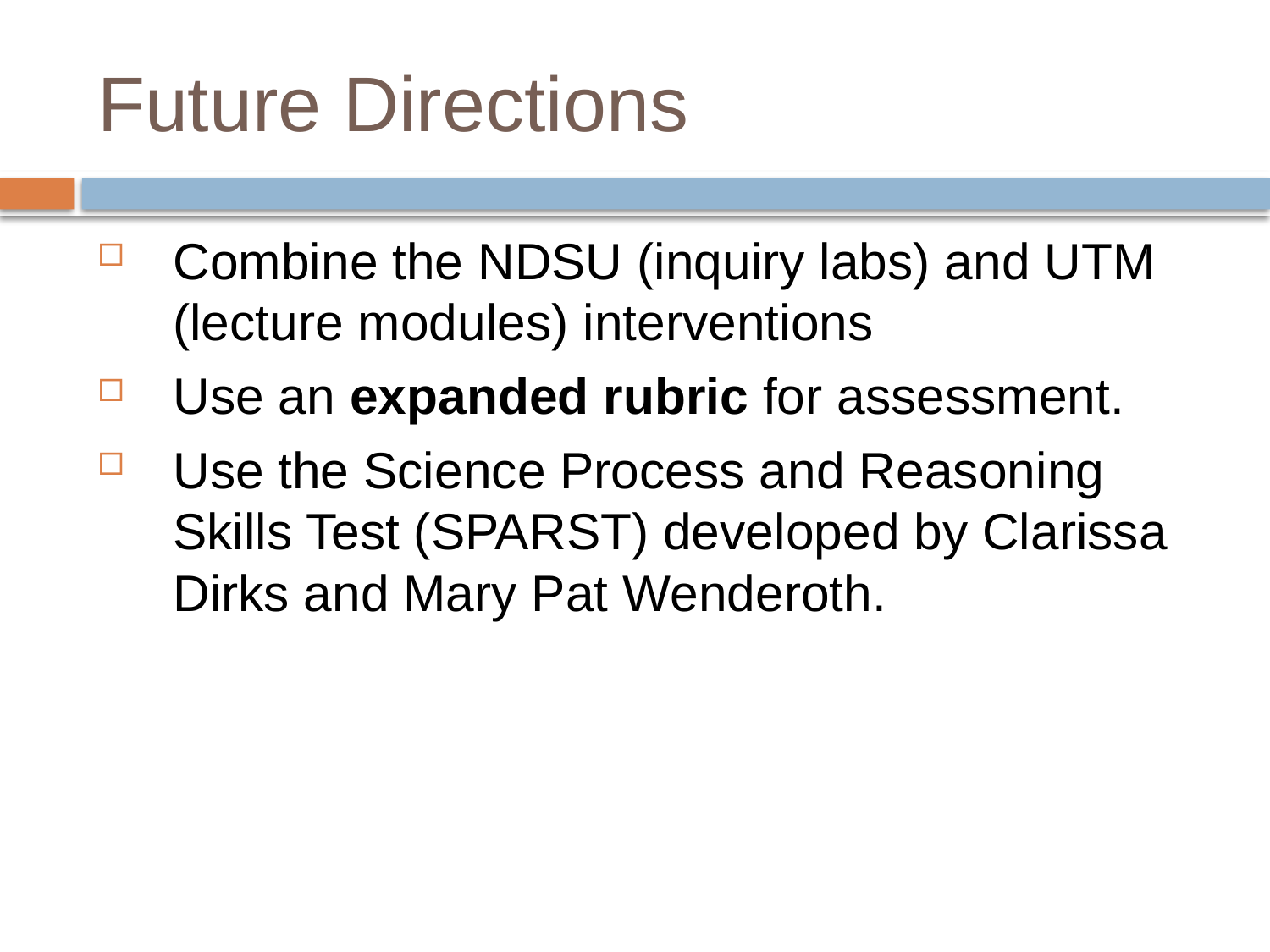

# Future Directions
Combine the NDSU (inquiry labs) and UTM (lecture modules) interventions
Use an expanded rubric for assessment.
Use the Science Process and Reasoning Skills Test (SPARST) developed by Clarissa Dirks and Mary Pat Wenderoth.